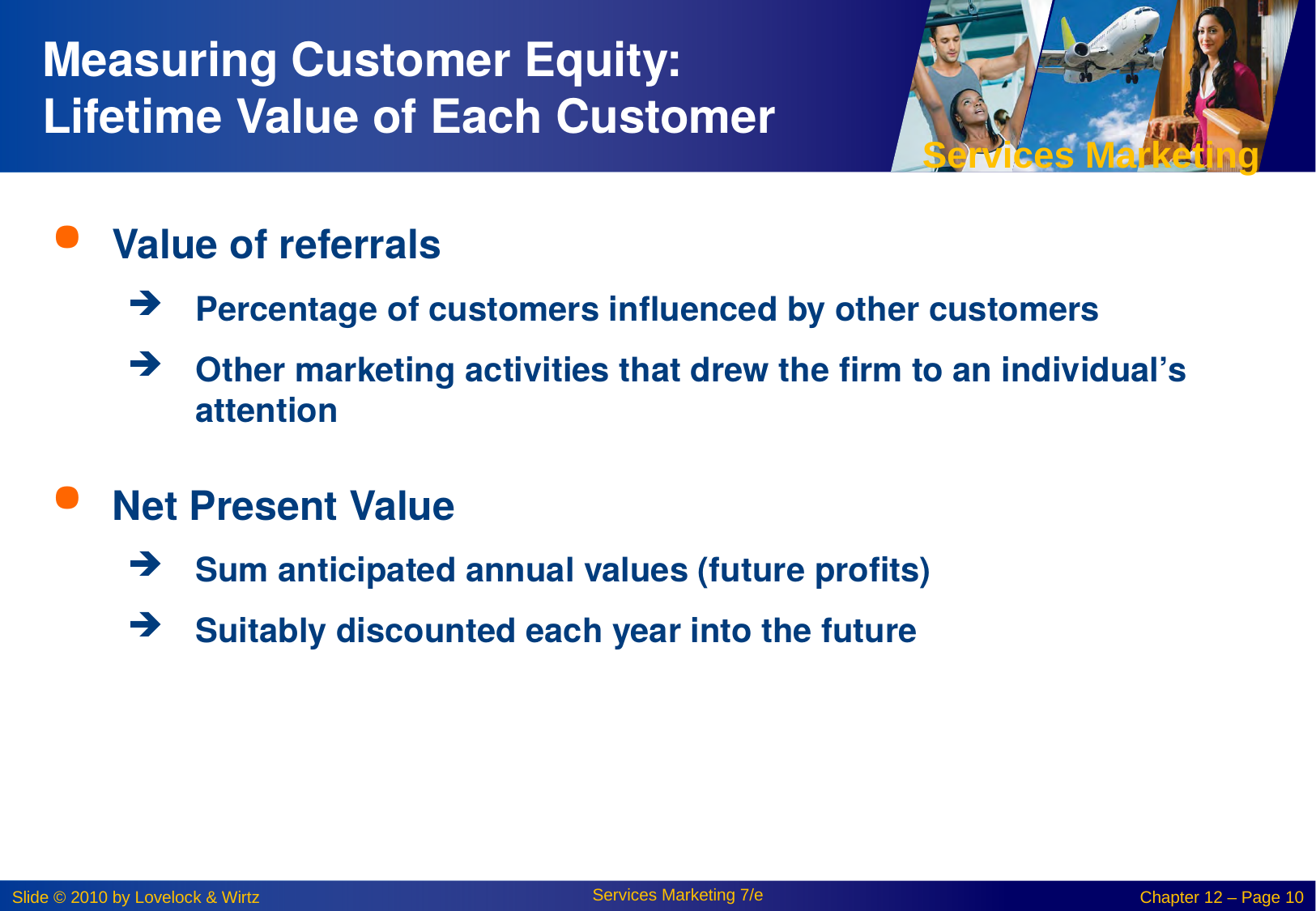

# Measuring Customer Equity: Lifetime Value of Each Customer
Value of referrals
Percentage of customers influenced by other customers
Other marketing activities that drew the firm to an individual’s attention
Net Present Value
Sum anticipated annual values (future profits)
Suitably discounted each year into the future